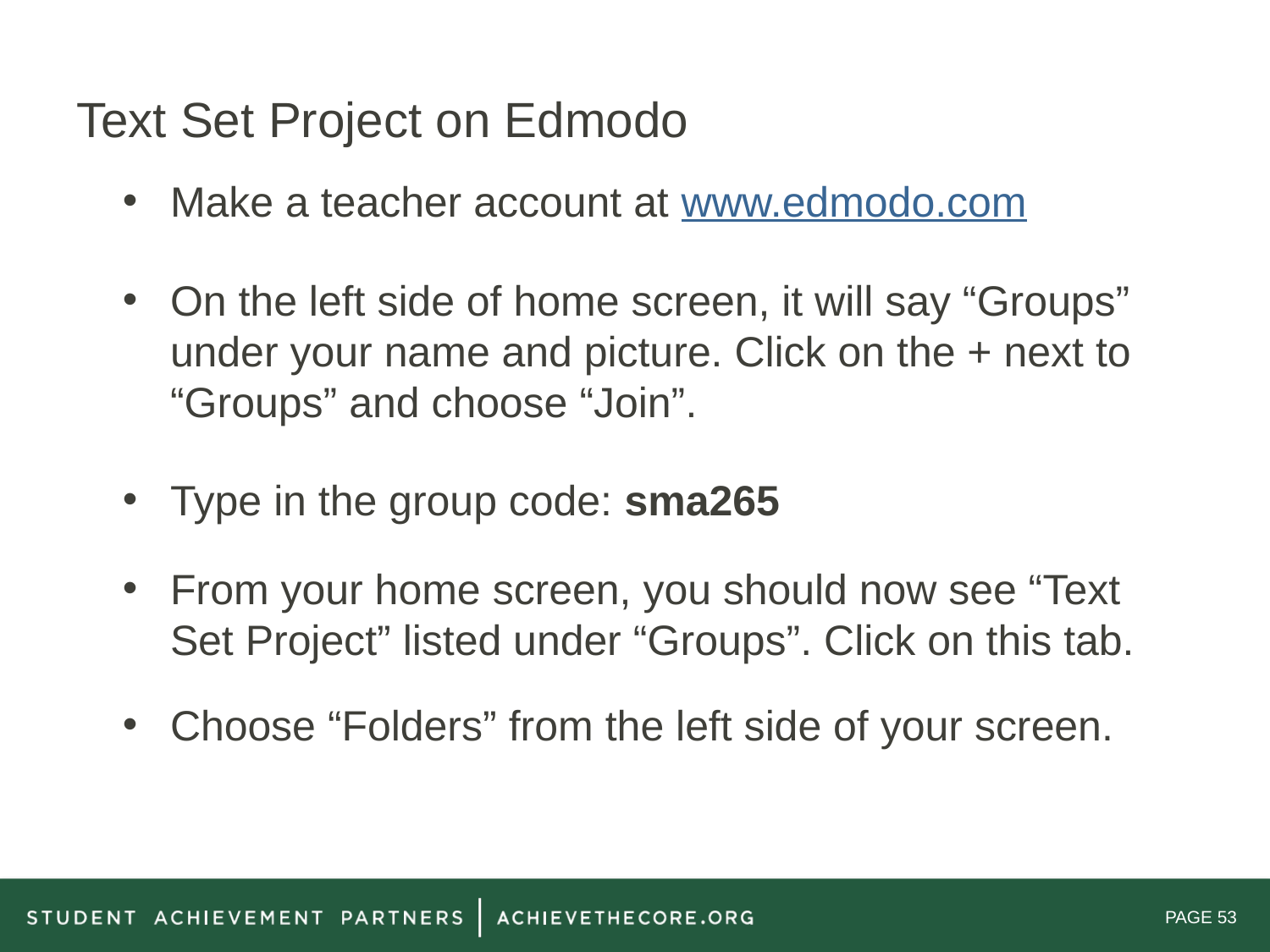

# Text Set Project on Edmodo
Make a teacher account at www.edmodo.com

On the left side of home screen, it will say “Groups” under your name and picture. Click on the + next to “Groups” and choose “Join”.

Type in the group code: sma265

From your home screen, you should now see “Text Set Project” listed under “Groups”. Click on this tab.

Choose “Folders” from the left side of your screen.